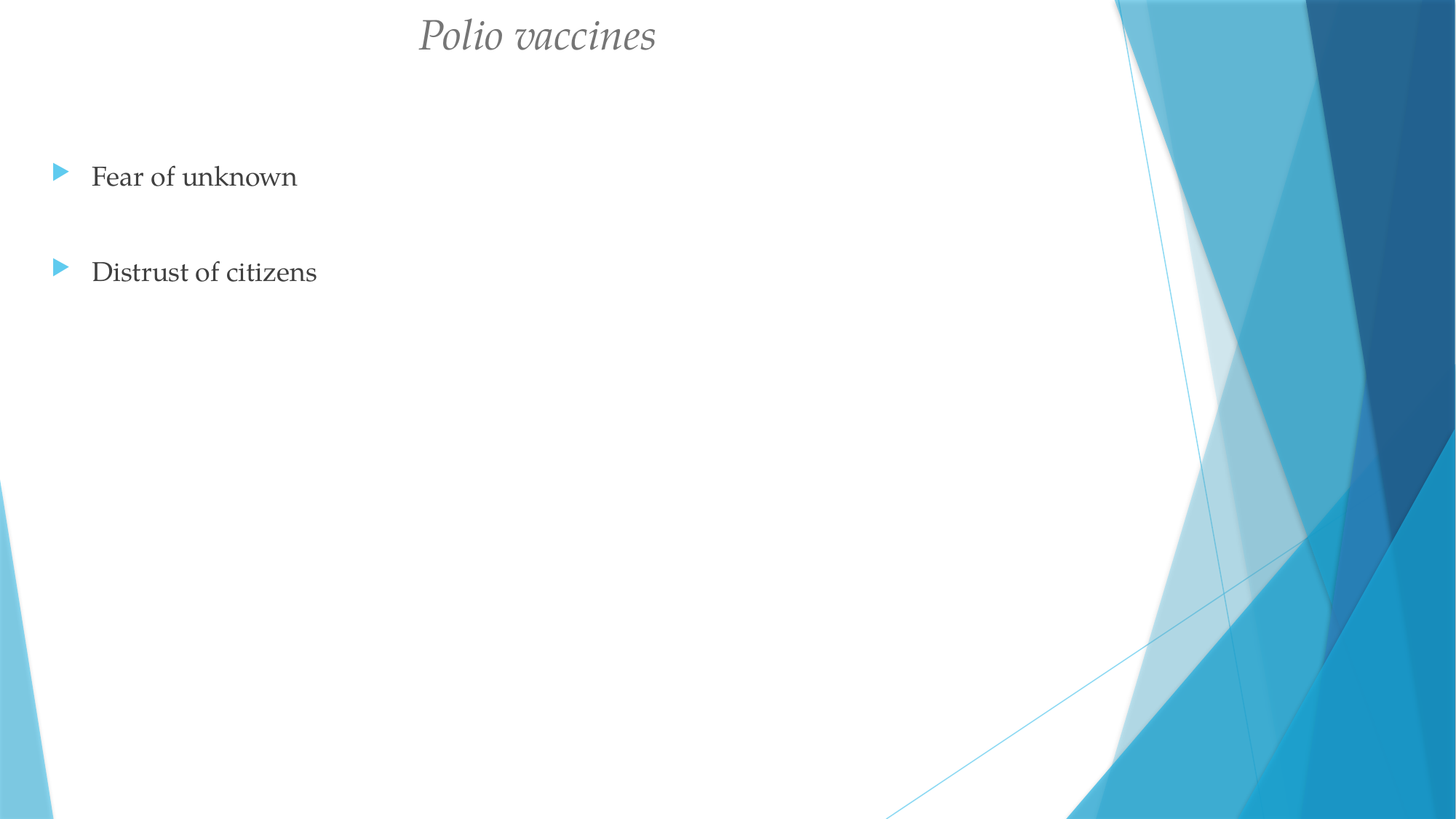

Polio vaccines
Fear of unknown

Distrust of citizens